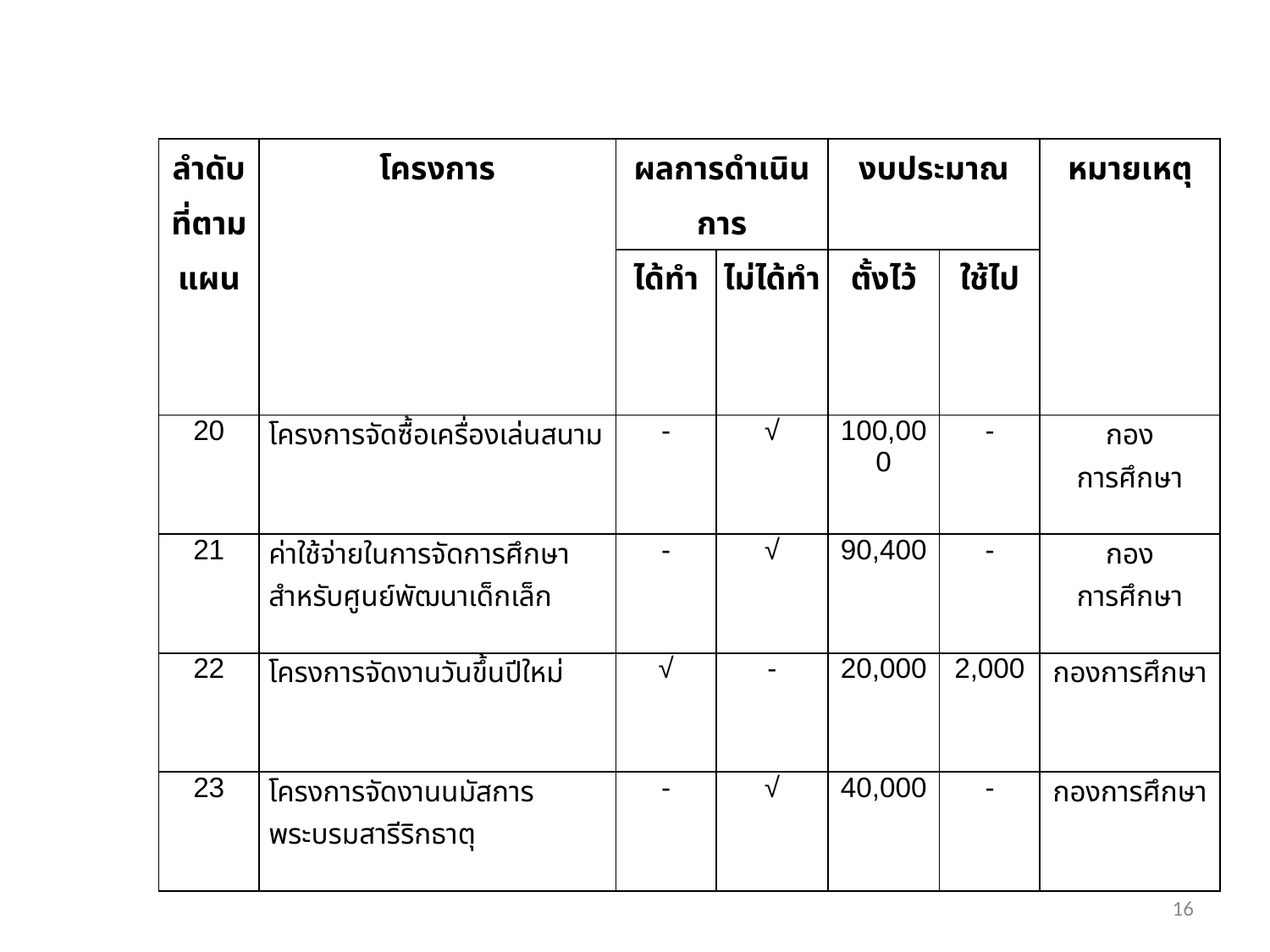

| ลำดับที่ตามแผน | โครงการ | ผลการดำเนินการ |  | งบประมาณ |  | หมายเหตุ |
| --- | --- | --- | --- | --- | --- | --- |
|  |  | ได้ทำ | ไม่ได้ทำ | ตั้งไว้ | ใช้ไป |  |
| 20 | โครงการจัดซื้อเครื่องเล่นสนาม | - | √ | 100,000 | - | กอง การศึกษา |
| 21 | ค่าใช้จ่ายในการจัดการศึกษาสำหรับศูนย์พัฒนาเด็กเล็ก | - | √ | 90,400 | - | กอง การศึกษา |
| 22 | โครงการจัดงานวันขึ้นปีใหม่ | √ | - | 20,000 | 2,000 | กองการศึกษา |
| 23 | โครงการจัดงานนมัสการพระบรมสารีริกธาตุ | - | √ | 40,000 | - | กองการศึกษา |
16